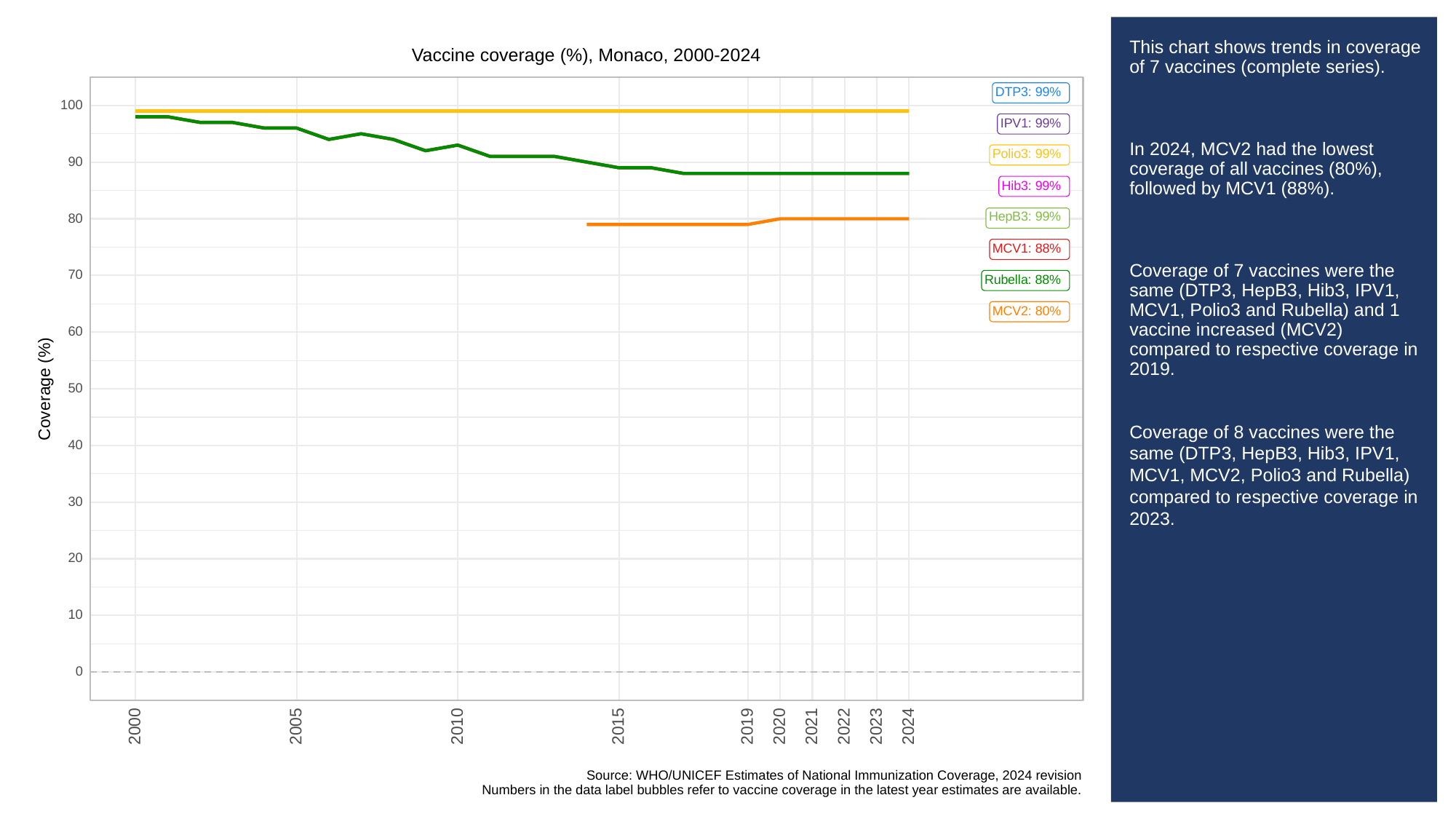

# This chart shows trends in coverage of 7 vaccines (complete series).

In 2024, MCV2 had the lowest coverage of all vaccines (80%), followed by MCV1 (88%).

Coverage of 7 vaccines were the same (DTP3, HepB3, Hib3, IPV1, MCV1, Polio3 and Rubella) and 1 vaccine increased (MCV2) compared to respective coverage in 2019.

Coverage of 8 vaccines were the same (DTP3, HepB3, Hib3, IPV1, MCV1, MCV2, Polio3 and Rubella) compared to respective coverage in 2023.

Vaccine coverage (%), Monaco, 2000-2024

DTP3: 99%

100

IPV1: 99%

Polio3: 99%
90

Hib3: 99%

HepB3: 99%
80

MCV1: 88%

70
Rubella: 88%

MCV2: 80%
60

Coverage (%)
50

40

30

20

10

0

2023
2000
2005
2010
2015
2019
2020
2021
2022
2024
Source: WHO/UNICEF Estimates of National Immunization Coverage, 2024 revision
Numbers in the data label bubbles refer to vaccine coverage in the latest year estimates are available.